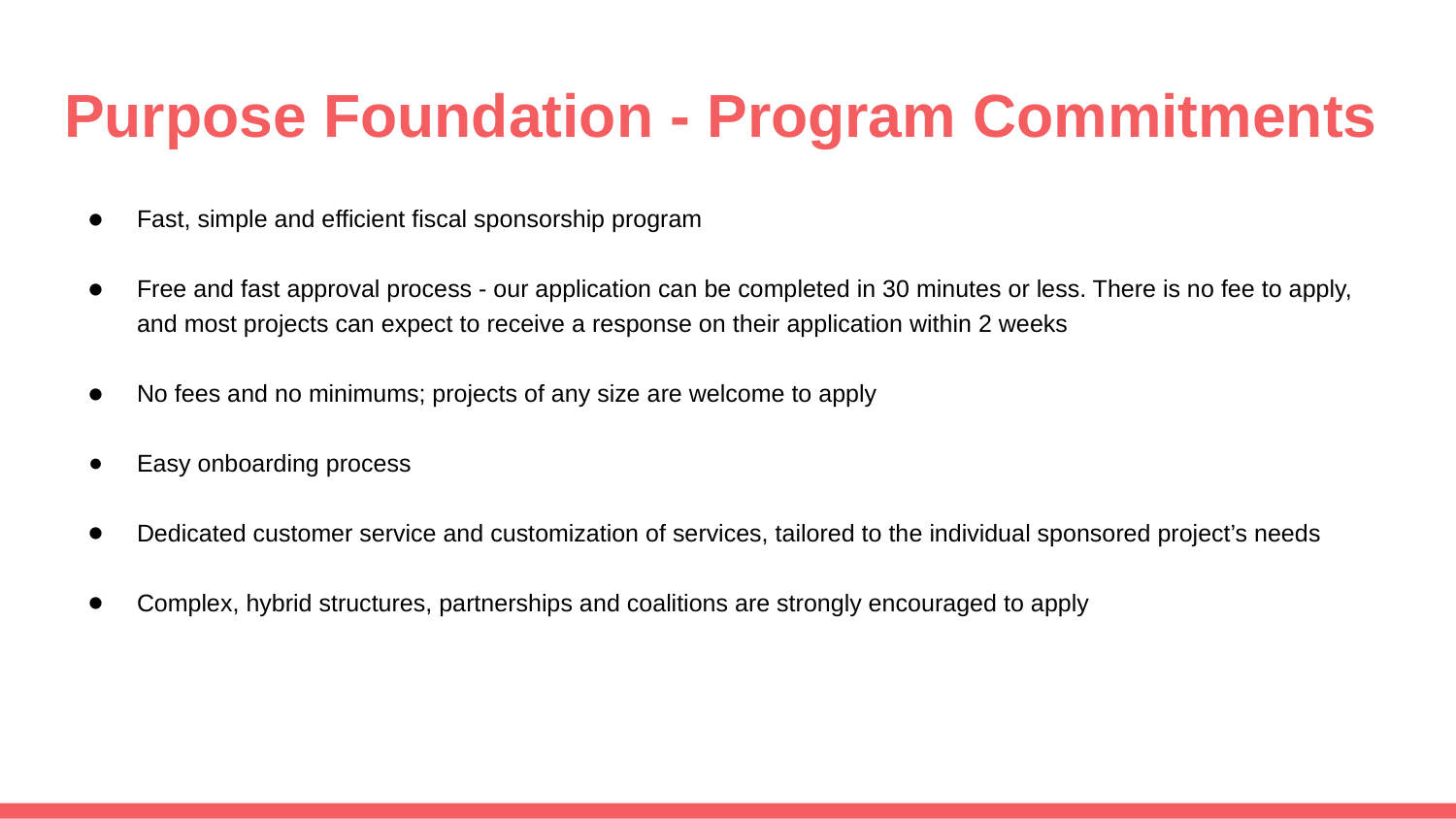

# Purpose Foundation - Program Commitments
Fast, simple and efficient fiscal sponsorship program

Free and fast approval process - our application can be completed in 30 minutes or less. There is no fee to apply, and most projects can expect to receive a response on their application within 2 weeks

No fees and no minimums; projects of any size are welcome to apply

Easy onboarding process

Dedicated customer service and customization of services, tailored to the individual sponsored project’s needs

Complex, hybrid structures, partnerships and coalitions are strongly encouraged to apply